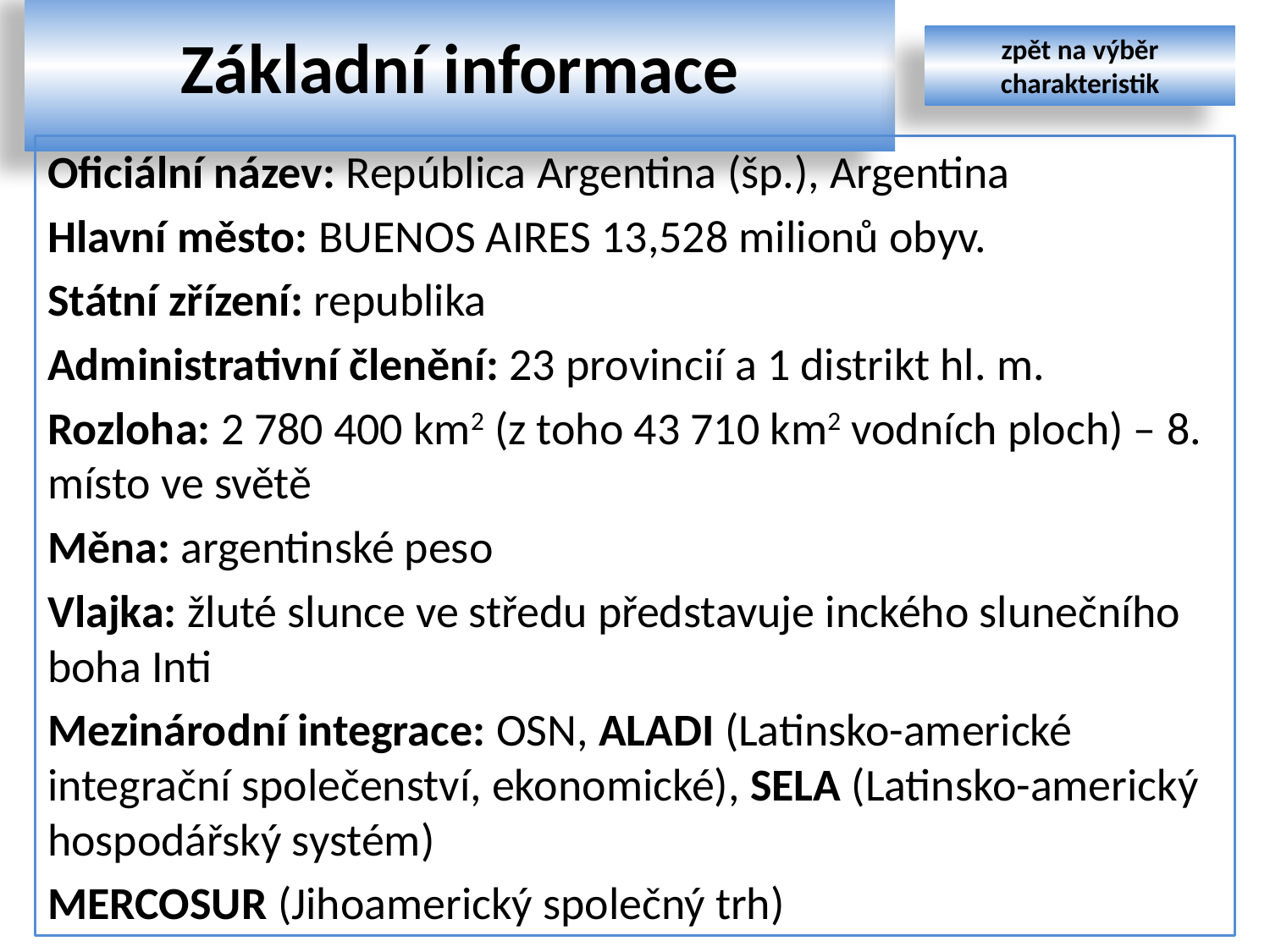

# Základní informace
zpět na výběr charakteristik
Oficiální název: República Argentina (šp.), Argentina
Hlavní město: BUENOS AIRES 13,528 milionů obyv.
Státní zřízení: republika
Administrativní členění: 23 provincií a 1 distrikt hl. m.
Rozloha: 2 780 400 km2 (z toho 43 710 km2 vodních ploch) – 8. místo ve světě
Měna: argentinské peso
Vlajka: žluté slunce ve středu představuje inckého slunečního boha Inti
Mezinárodní integrace: OSN, ALADI (Latinsko-americké integrační společenství, ekonomické), SELA (Latinsko-americký hospodářský systém)
MERCOSUR (Jihoamerický společný trh)